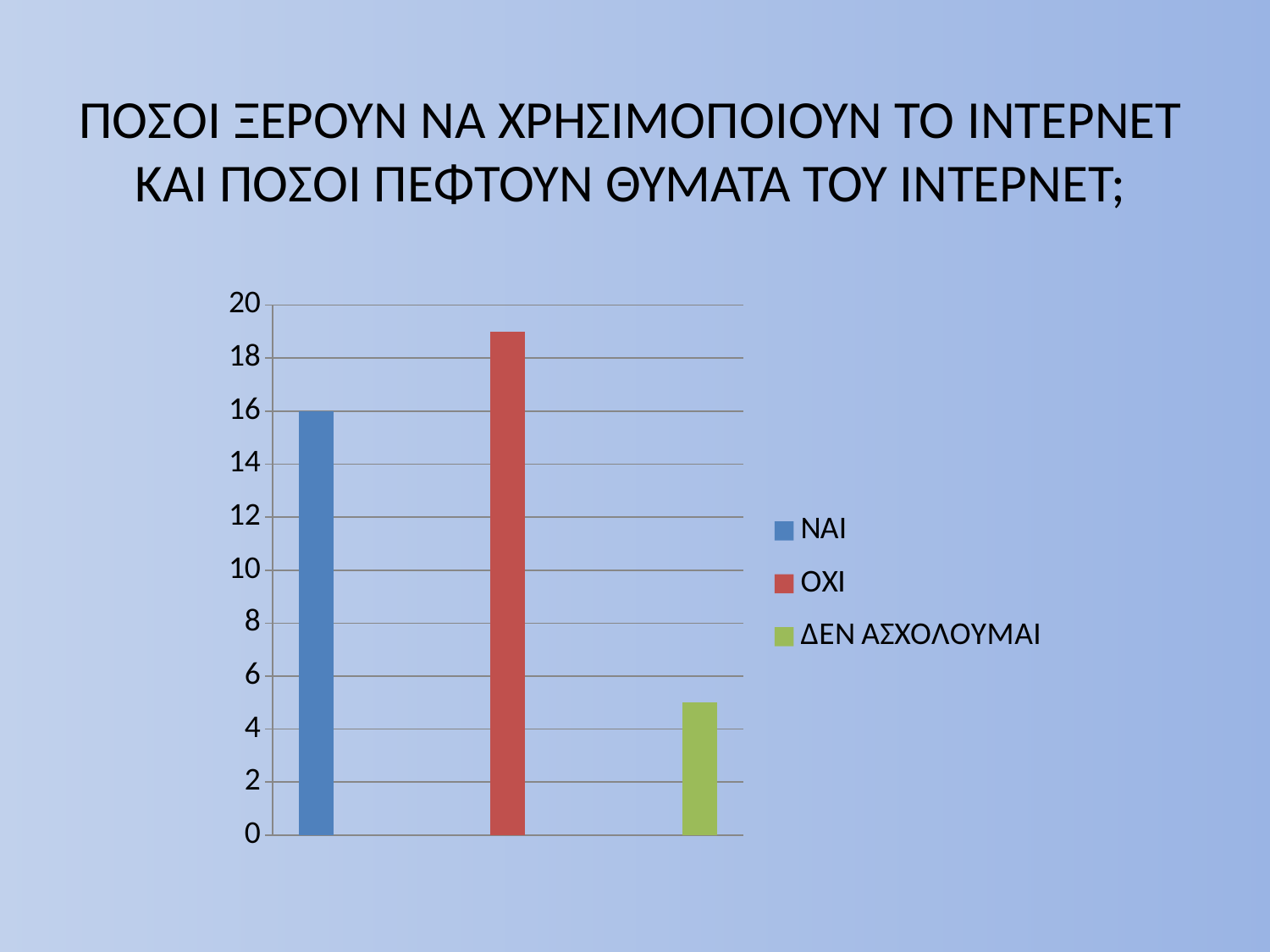

# ΠΟΣΟΙ ΞΕΡΟΥΝ ΝΑ ΧΡΗΣΙΜΟΠΟΙΟΥΝ ΤΟ ΙΝΤΕΡΝΕΤ ΚΑΙ ΠΟΣΟΙ ΠΕΦΤΟΥΝ ΘΥΜΑΤΑ ΤΟΥ ΙΝΤΕΡΝΕΤ;

### Chart

| Category | NAI | OXI | ΔΕΝ ΑΣΧΟΛΟΥΜΑΙ |
|---|---|---|---|
| Κατηγορία 1 | 16.0 | None | None |
| Κατηγορία 2 | None | 19.0 | None |
| Κατηγορία 3 | None | None | 5.0 |